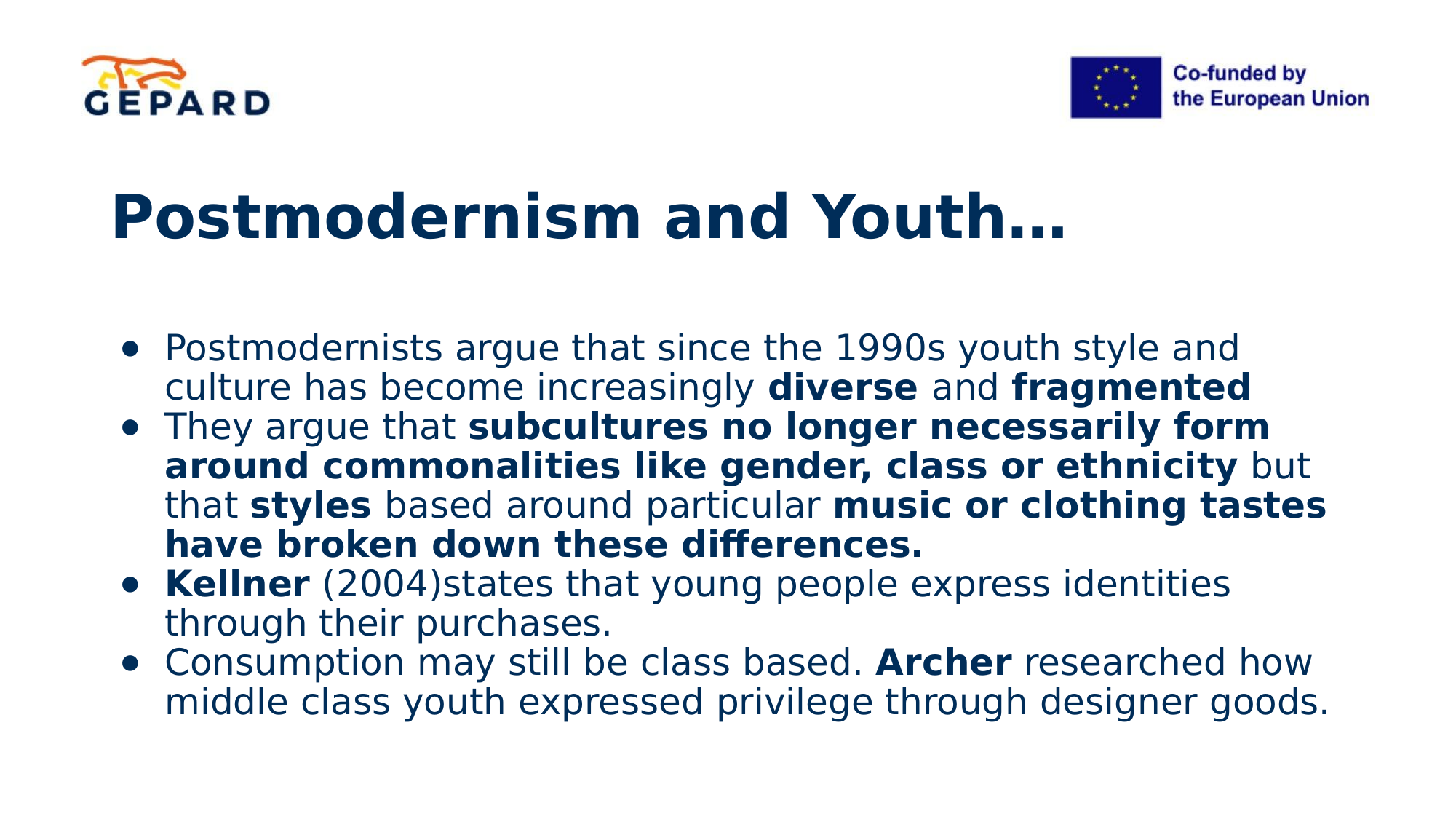

# Postmodernism and Youth…
Postmodernists argue that since the 1990s youth style and culture has become increasingly diverse and fragmented
They argue that subcultures no longer necessarily form around commonalities like gender, class or ethnicity but that styles based around particular music or clothing tastes have broken down these differences.
Kellner (2004)states that young people express identities through their purchases.
Consumption may still be class based. Archer researched how middle class youth expressed privilege through designer goods.